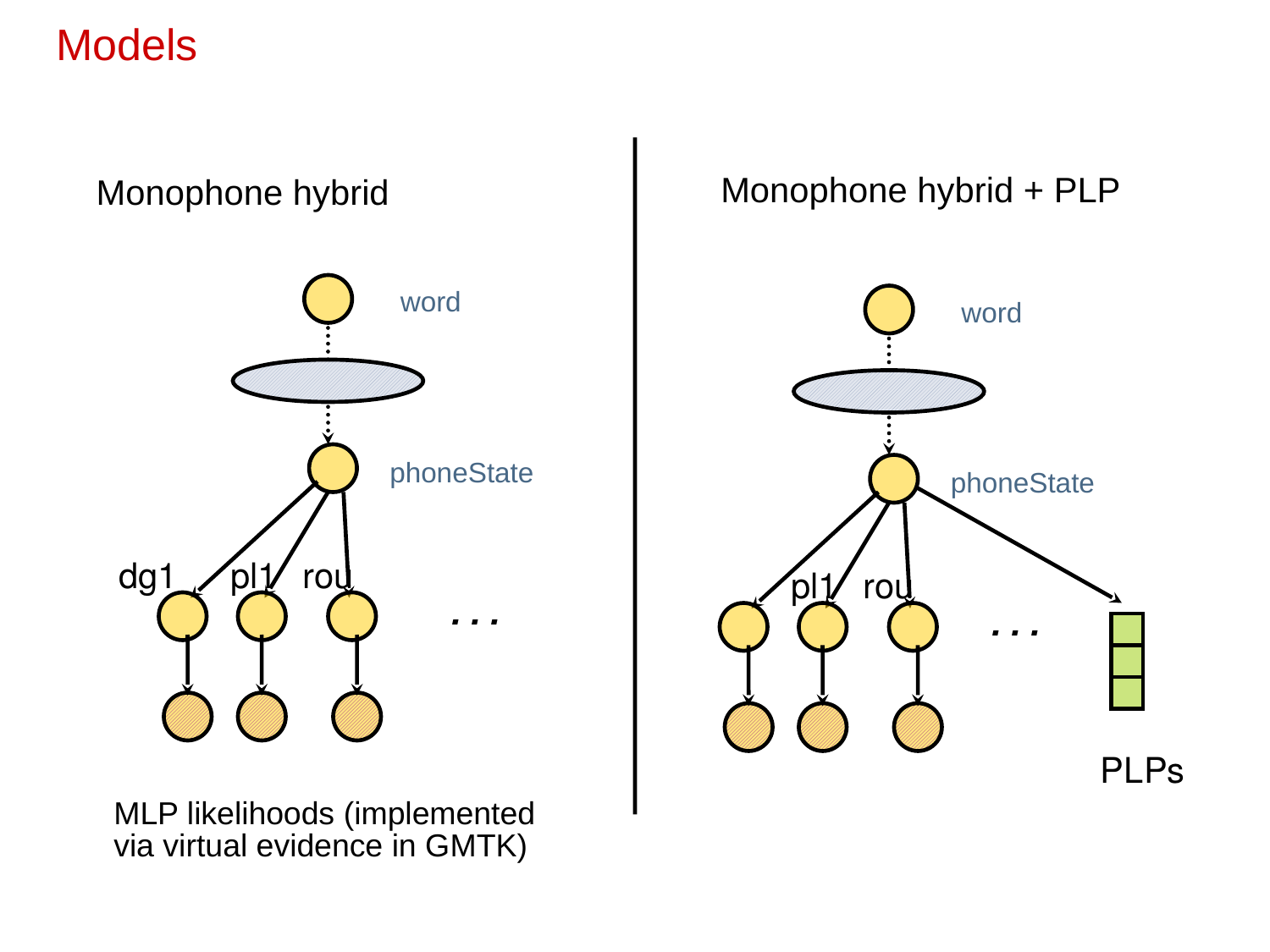

# Models

Monophone hybrid + PLP
Monophone hybrid

word

word

phoneState
phoneState

dg1
pl1
rou
pl1
rou

. . .

. . .

PLPs
MLP likelihoods (implemented via virtual evidence in GMTK)